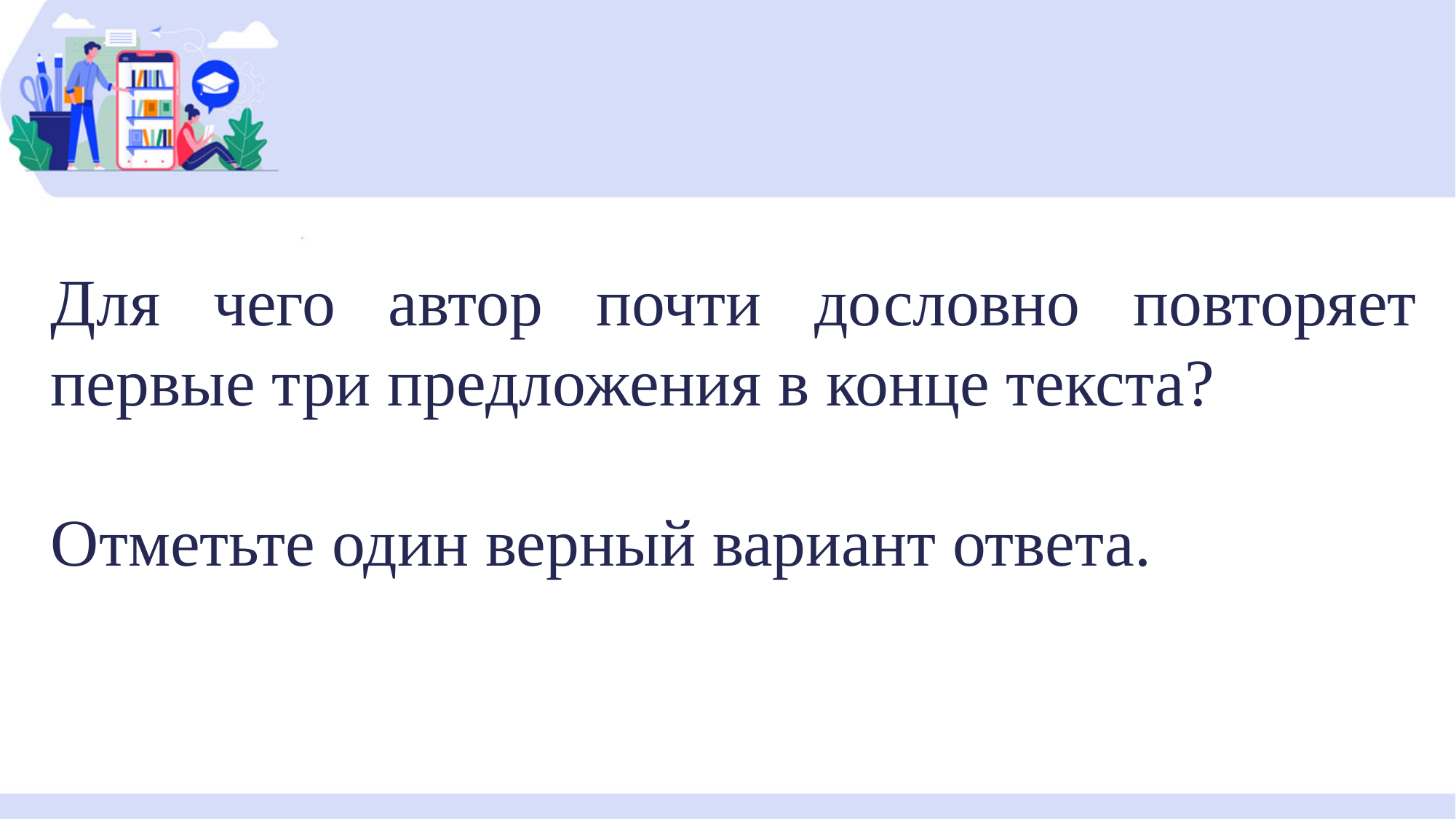

Для чего автор почти дословно повторяет первые три предложения в конце текста?

Отметьте один верный вариант ответа.